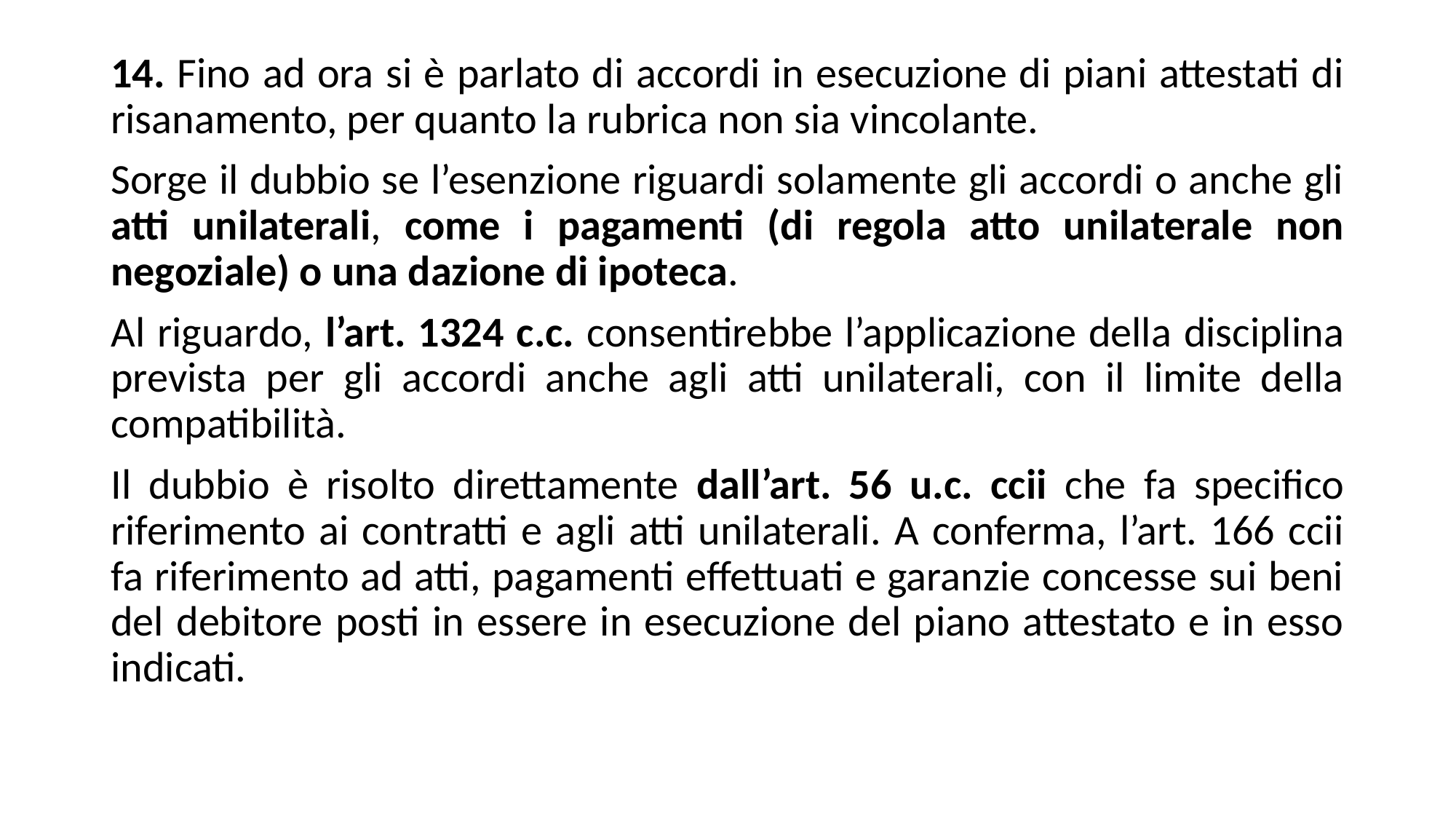

14. Fino ad ora si è parlato di accordi in esecuzione di piani attestati di risanamento, per quanto la rubrica non sia vincolante.
Sorge il dubbio se l’esenzione riguardi solamente gli accordi o anche gli atti unilaterali, come i pagamenti (di regola atto unilaterale non negoziale) o una dazione di ipoteca.
Al riguardo, l’art. 1324 c.c. consentirebbe l’applicazione della disciplina prevista per gli accordi anche agli atti unilaterali, con il limite della compatibilità.
Il dubbio è risolto direttamente dall’art. 56 u.c. ccii che fa specifico riferimento ai contratti e agli atti unilaterali. A conferma, l’art. 166 ccii fa riferimento ad atti, pagamenti effettuati e garanzie concesse sui beni del debitore posti in essere in esecuzione del piano attestato e in esso indicati.